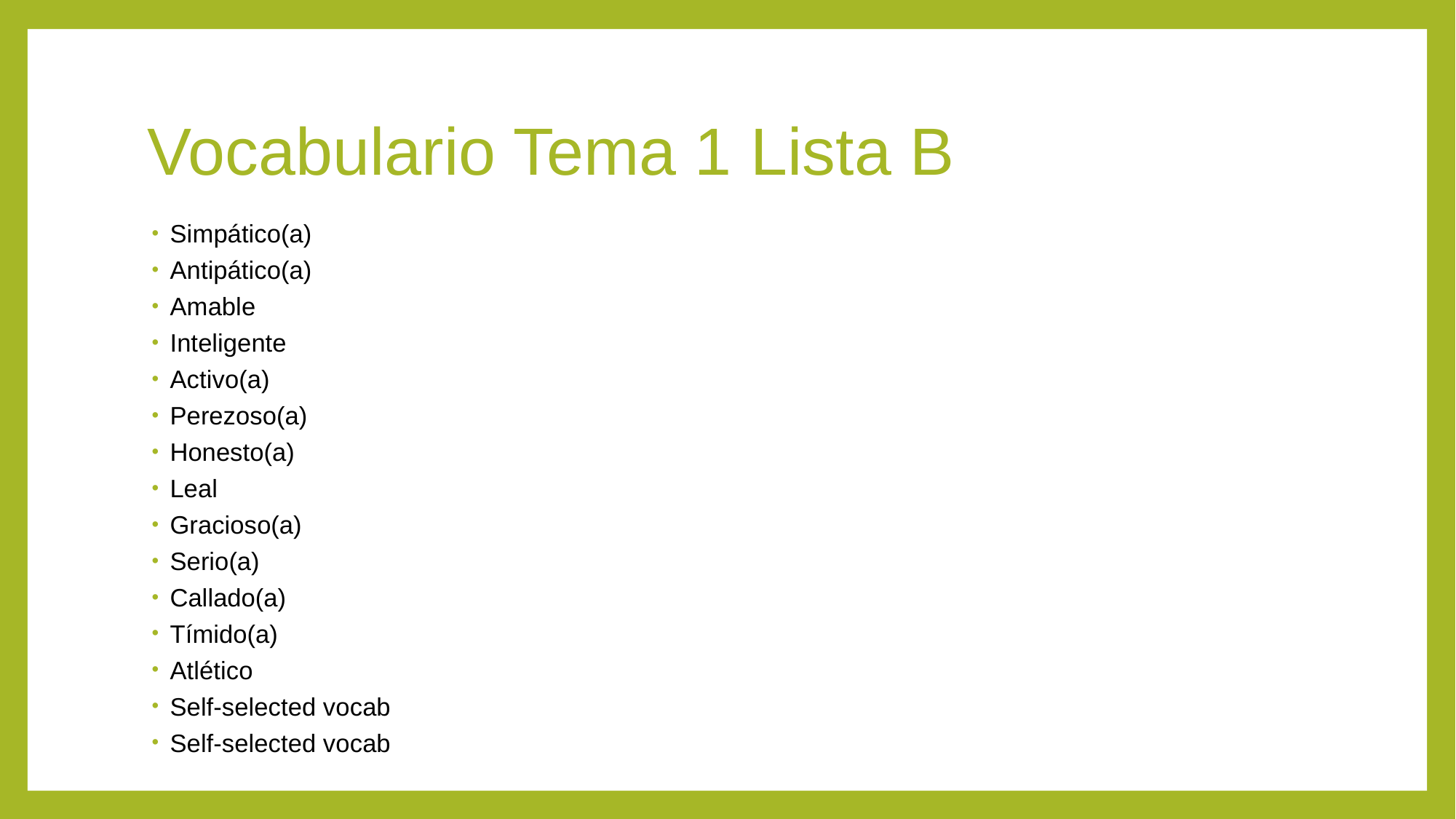

# Vocabulario Tema 1 Lista B
Simpático(a)
Antipático(a)
Amable
Inteligente
Activo(a)
Perezoso(a)
Honesto(a)
Leal
Gracioso(a)
Serio(a)
Callado(a)
Tímido(a)
Atlético
Self-selected vocab
Self-selected vocab